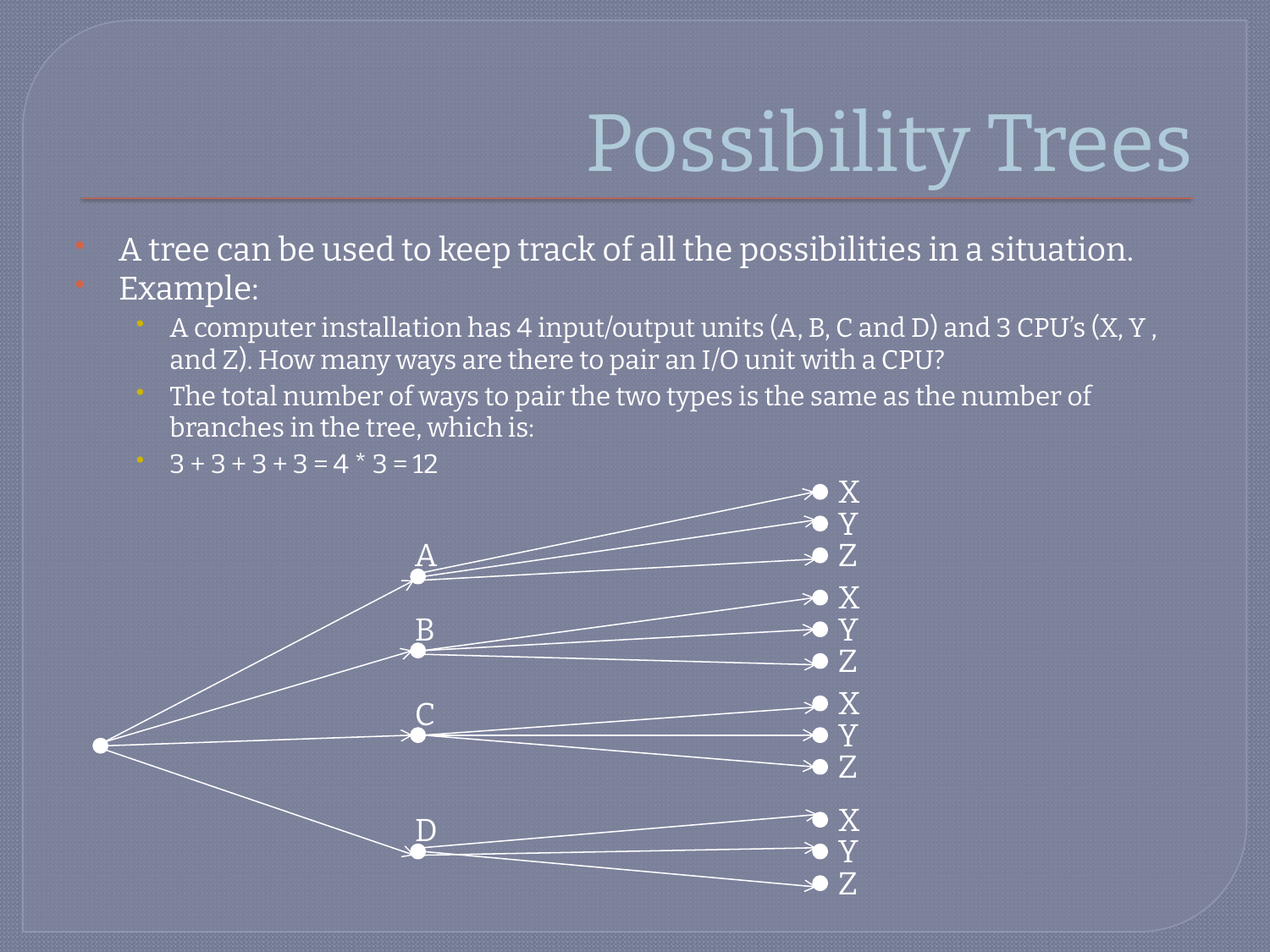

# Possibility Trees
A tree can be used to keep track of all the possibilities in a situation.
Example:
A computer installation has 4 input/output units (A, B, C and D) and 3 CPU’s (X, Y , and Z). How many ways are there to pair an I/O unit with a CPU?
The total number of ways to pair the two types is the same as the number of branches in the tree, which is:
3 + 3 + 3 + 3 = 4 * 3 = 12
X

Y

A
Z

X

B
Y

Z

X
C

Y

Z

X
D

Y

Z